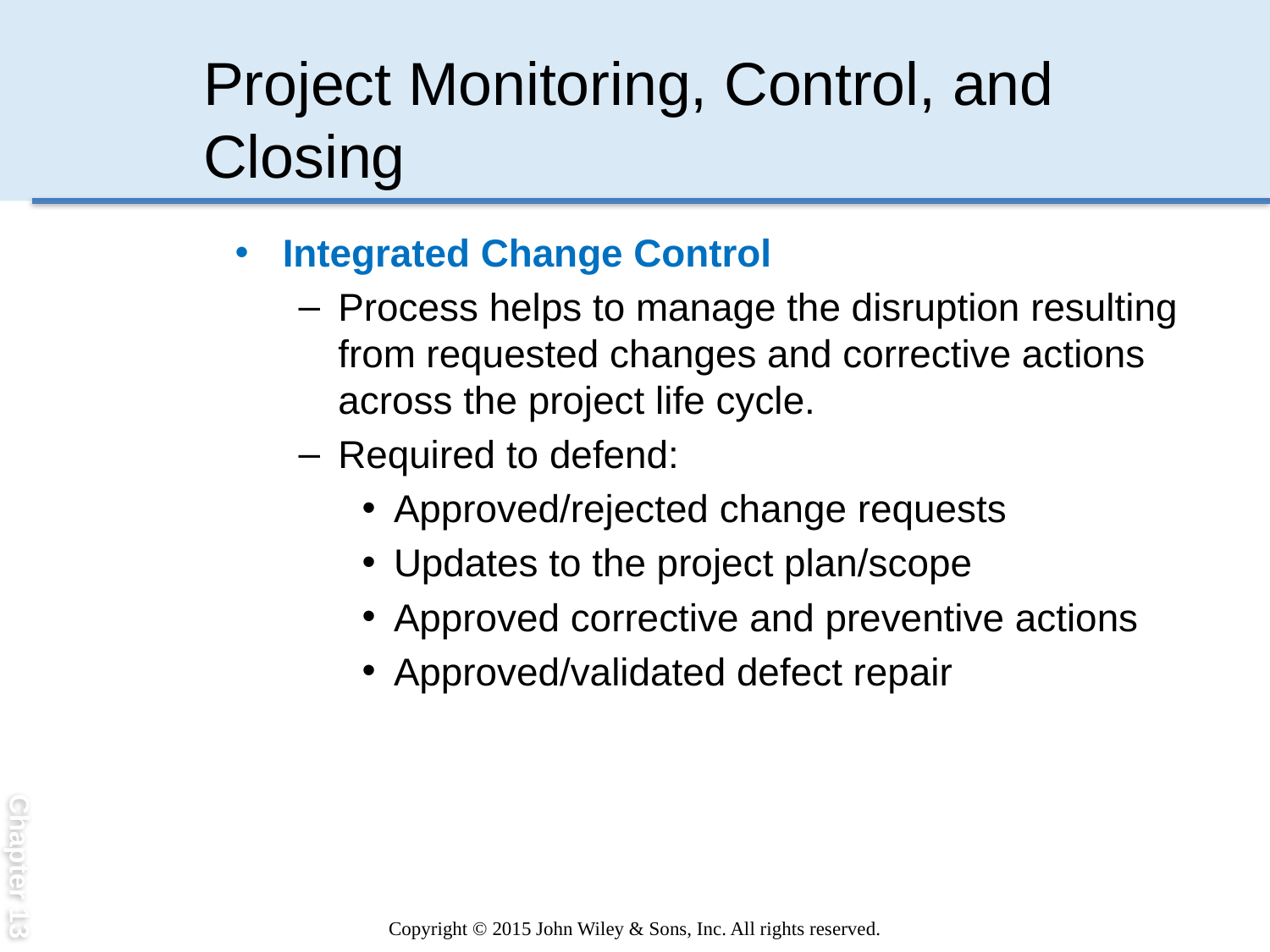

Chapter 13
# Project Monitoring, Control, and Closing
Integrated Change Control
Process helps to manage the disruption resulting from requested changes and corrective actions across the project life cycle.
Required to defend:
Approved/rejected change requests
Updates to the project plan/scope
Approved corrective and preventive actions
Approved/validated defect repair